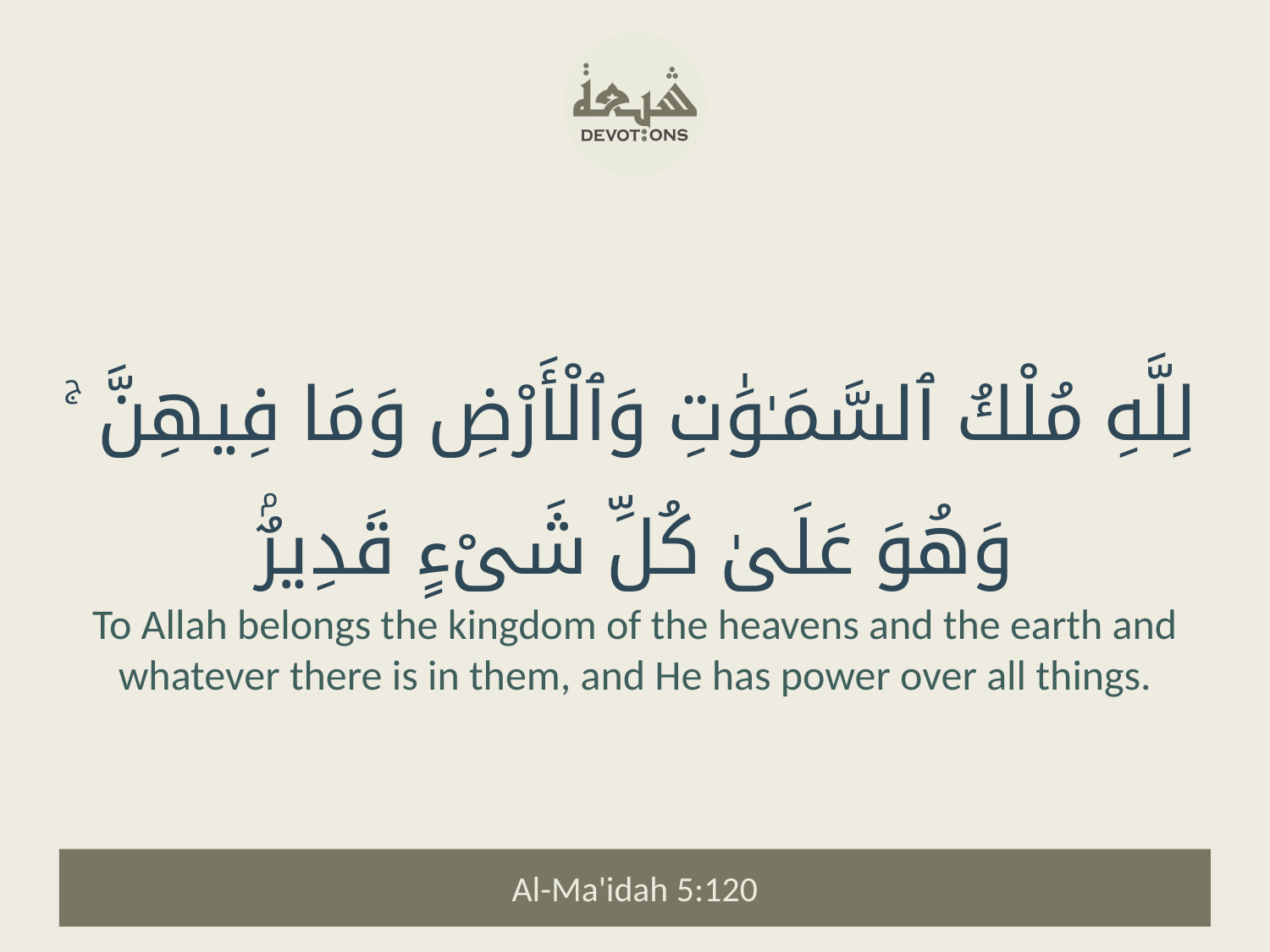

لِلَّهِ مُلْكُ ٱلسَّمَـٰوَٰتِ وَٱلْأَرْضِ وَمَا فِيهِنَّ ۚ وَهُوَ عَلَىٰ كُلِّ شَىْءٍ قَدِيرٌۢ
To Allah belongs the kingdom of the heavens and the earth and whatever there is in them, and He has power over all things.
Al-Ma'idah 5:120